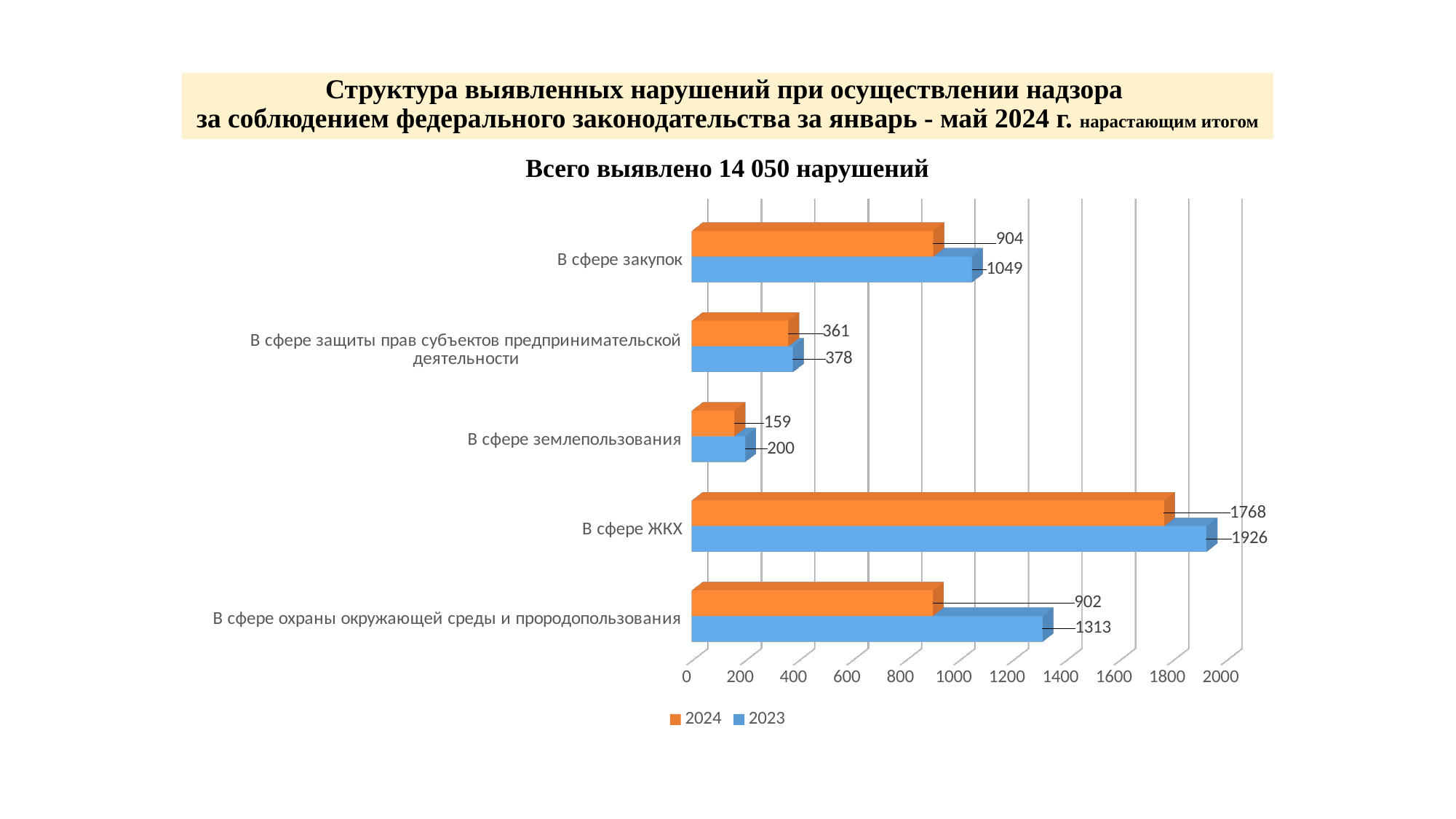

# Структура выявленных нарушений при осуществлении надзора за соблюдением федерального законодательства за январь - май 2024 г. нарастающим итогом
Всего выявлено 14 050 нарушений

[unsupported chart]